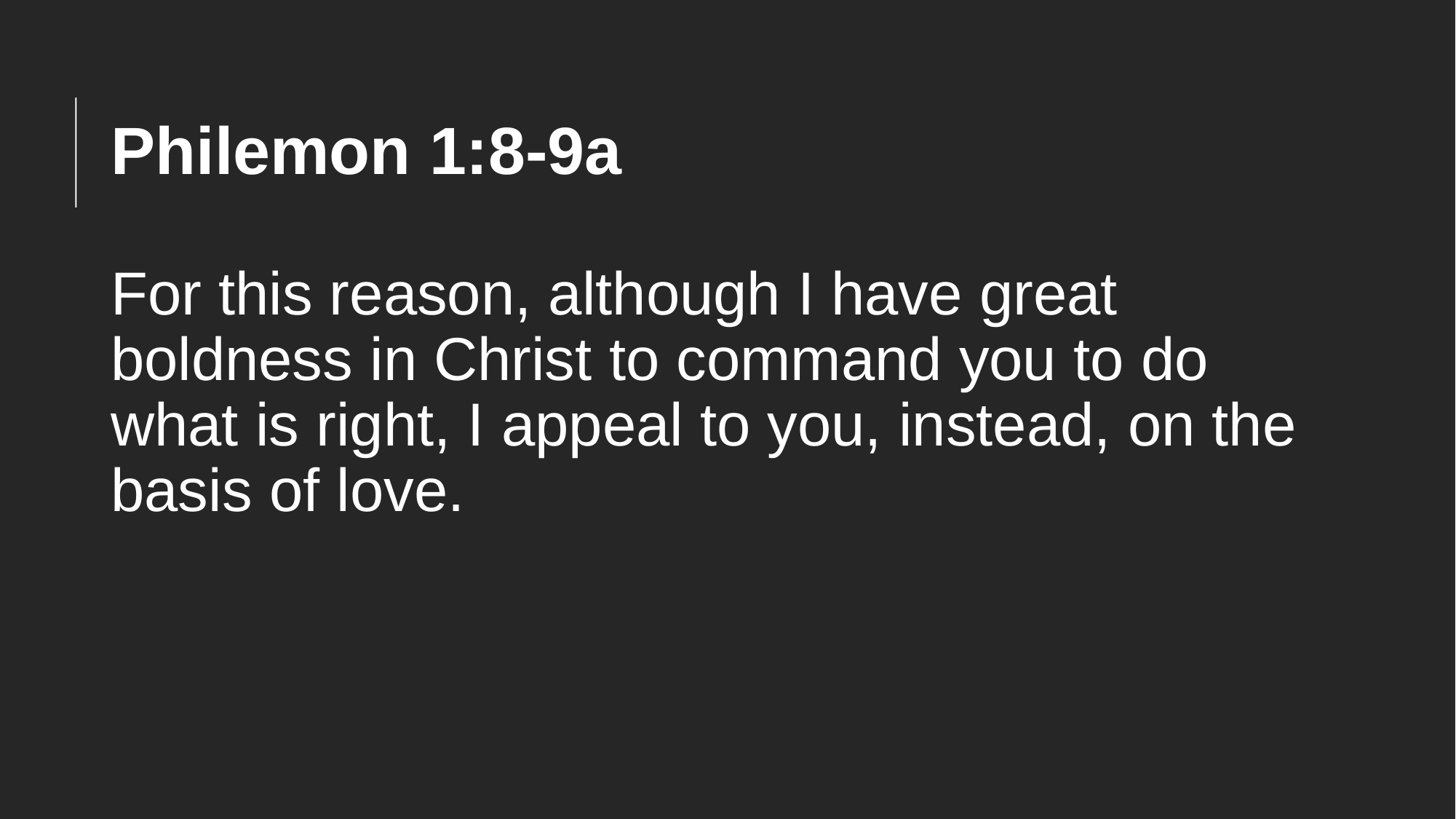

# Philemon 1:8-9a
For this reason, although I have great boldness in Christ to command you to do what is right, I appeal to you, instead, on the basis of love.